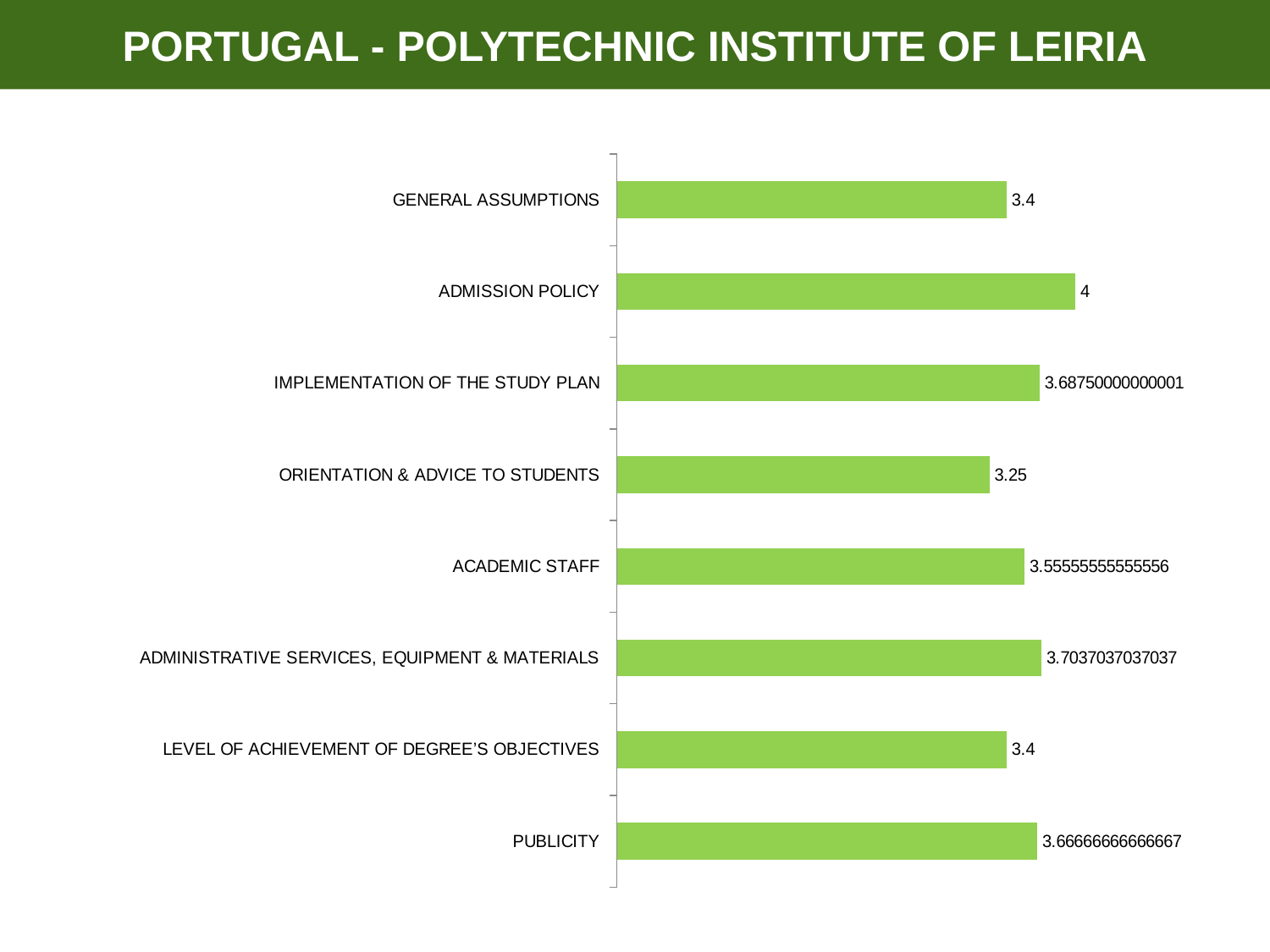

PORTUGAL - Polytechnic Institute of LeiriA

### Chart

| Category |  |
|---|---|
| PUBLICITY  | 3.6666666666666665 |
| LEVEL OF ACHIEVEMENT OF DEGREE’S OBJECTIVES  | 3.4 |
| ADMINISTRATIVE SERVICES, EQUIPMENT & MATERIALS  | 3.703703703703704 |
| ACADEMIC STAFF  | 3.5555555555555554 |
| ORIENTATION & ADVICE TO STUDENTS  | 3.25 |
| IMPLEMENTATION OF THE STUDY PLAN  | 3.687500000000005 |
| ADMISSION POLICY  | 4.0 |
| GENERAL ASSUMPTIONS  | 3.4 |